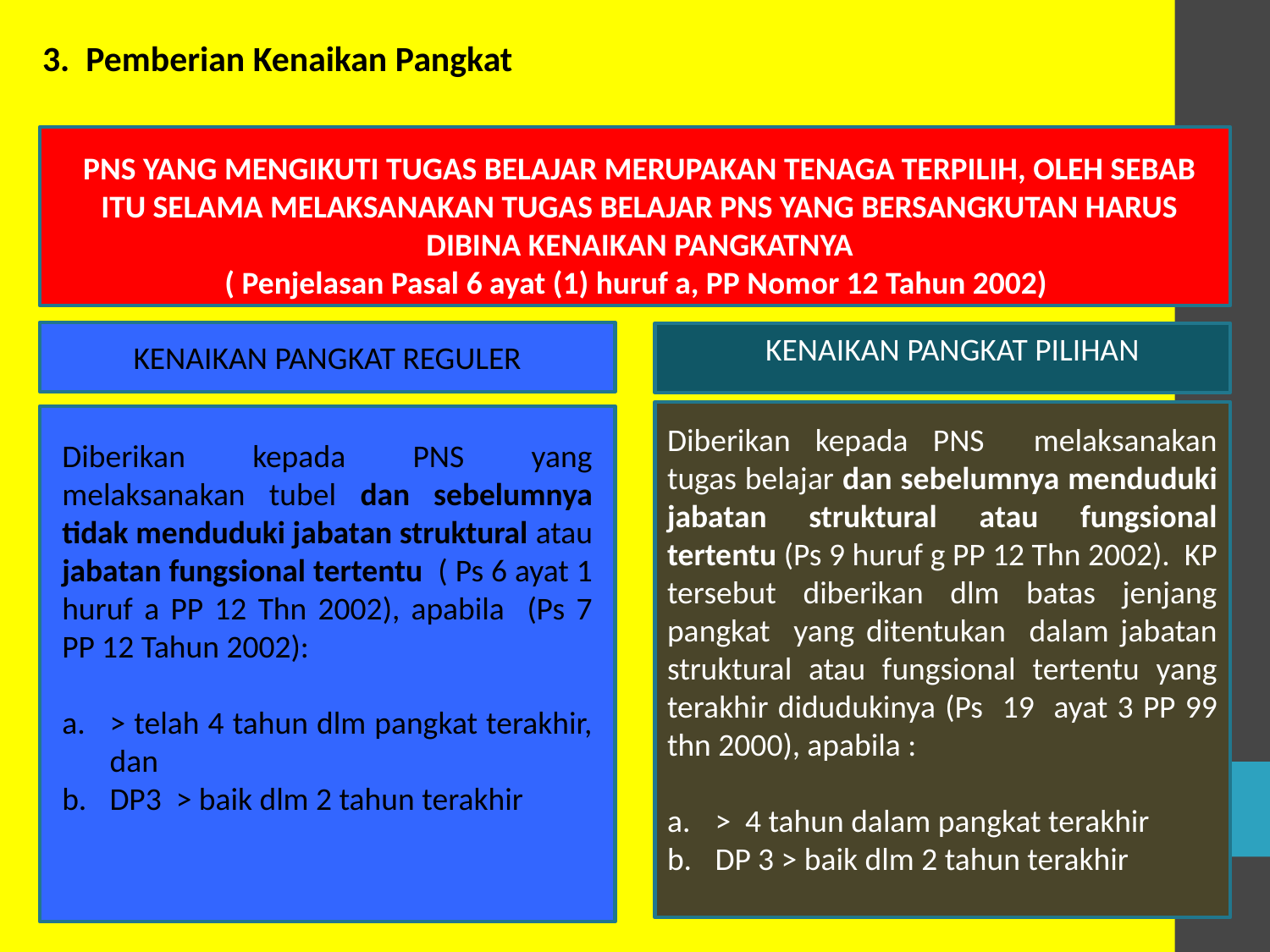

3.  Pemberian Kenaikan Pangkat

PNS YANG MENGIKUTI TUGAS BELAJAR MERUPAKAN TENAGA TERPILIH, OLEH SEBAB ITU SELAMA MELAKSANAKAN TUGAS BELAJAR PNS YANG BERSANGKUTAN HARUS DIBINA KENAIKAN PANGKATNYA
( Penjelasan Pasal 6 ayat (1) huruf a, PP Nomor 12 Tahun 2002)

KENAIKAN PANGKAT PILIHAN
KENAIKAN PANGKAT REGULER

Diberikan kepada PNS  melaksanakan tugas belajar dan sebelumnya menduduki jabatan struktural atau fungsional tertentu (Ps 9 huruf g PP 12 Thn 2002).  KP tersebut diberikan dlm batas jenjang pangkat  yang ditentukan  dalam jabatan struktural atau fungsional tertentu yang terakhir didudukinya (Ps  19  ayat 3 PP 99 thn 2000), apabila :

>  4 tahun dalam pangkat terakhir
DP 3 > baik dlm 2 tahun terakhir
Diberikan kepada PNS yang melaksanakan tubel dan sebelumnya tidak menduduki jabatan struktural atau jabatan fungsional tertentu  ( Ps 6 ayat 1 huruf a PP 12 Thn 2002), apabila  (Ps 7 PP 12 Tahun 2002):

> telah 4 tahun dlm pangkat terakhir, dan
DP3  > baik dlm 2 tahun terakhir